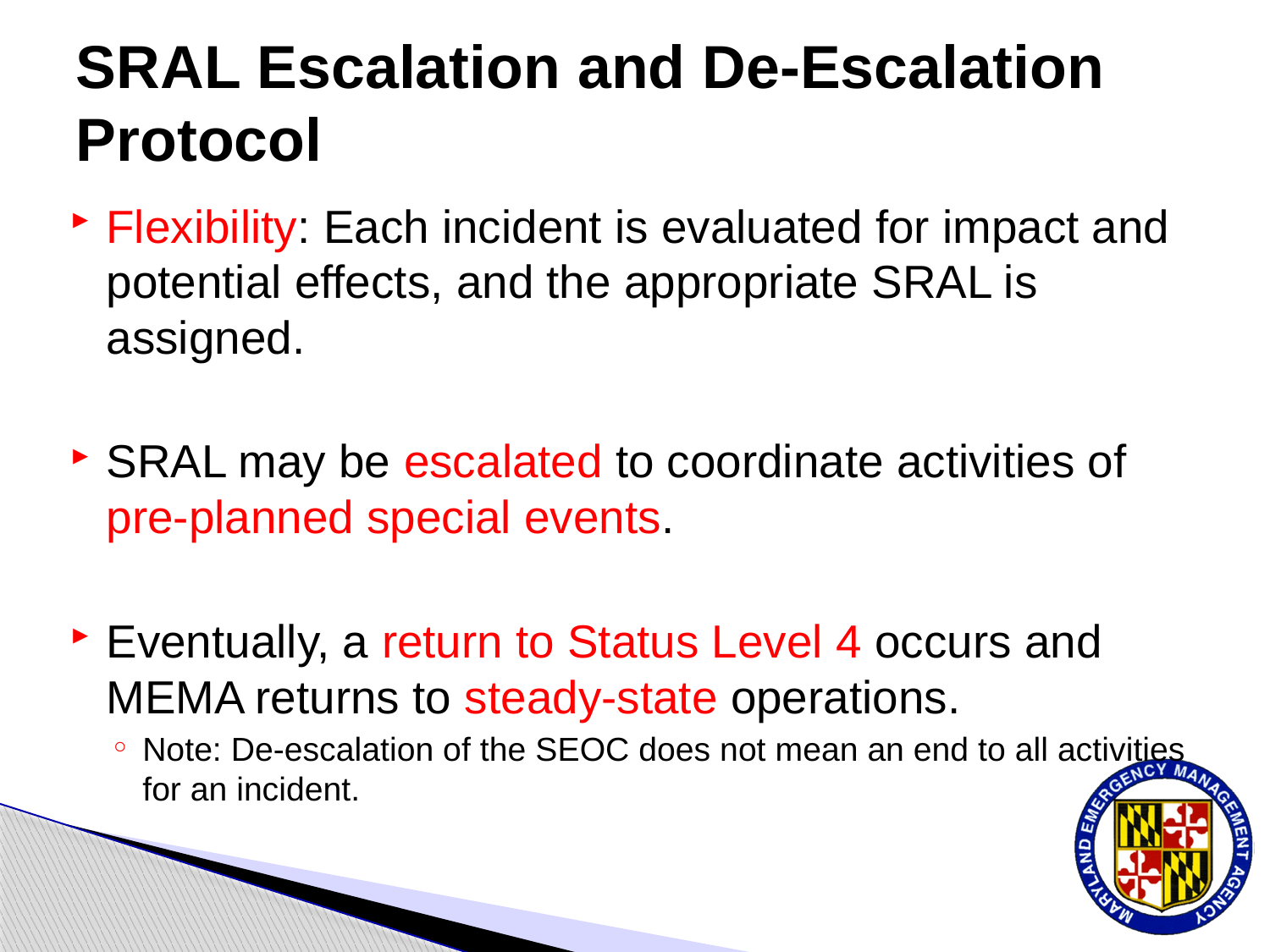

# SRAL Escalation and De-Escalation Protocol
Flexibility: Each incident is evaluated for impact and potential effects, and the appropriate SRAL is assigned.

SRAL may be escalated to coordinate activities of pre-planned special events.

Eventually, a return to Status Level 4 occurs and MEMA returns to steady-state operations.
Note: De-escalation of the SEOC does not mean an end to all activities for an incident.